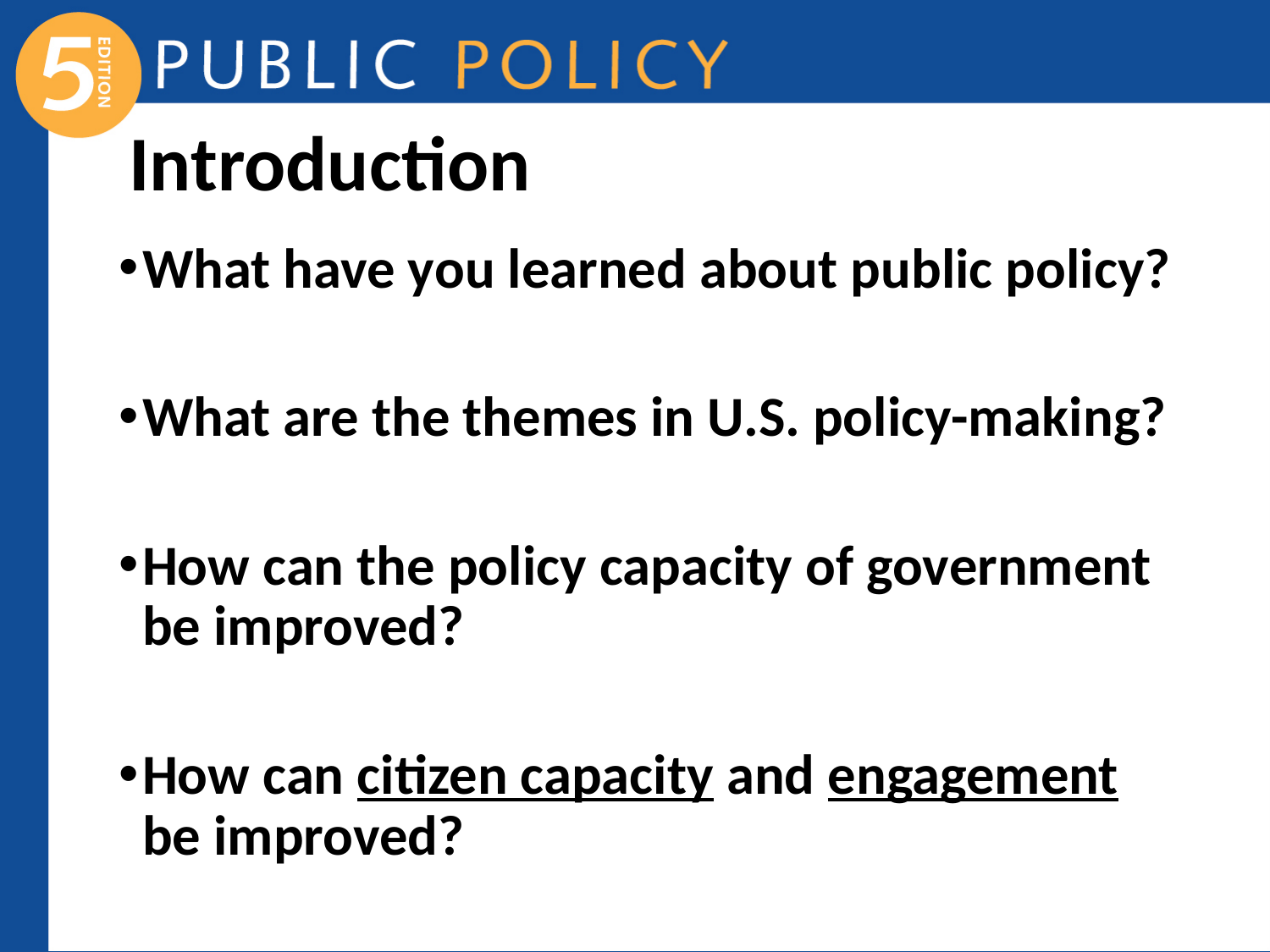

# Introduction
What have you learned about public policy?

What are the themes in U.S. policy-making?

How can the policy capacity of government be improved?

How can citizen capacity and engagement be improved?